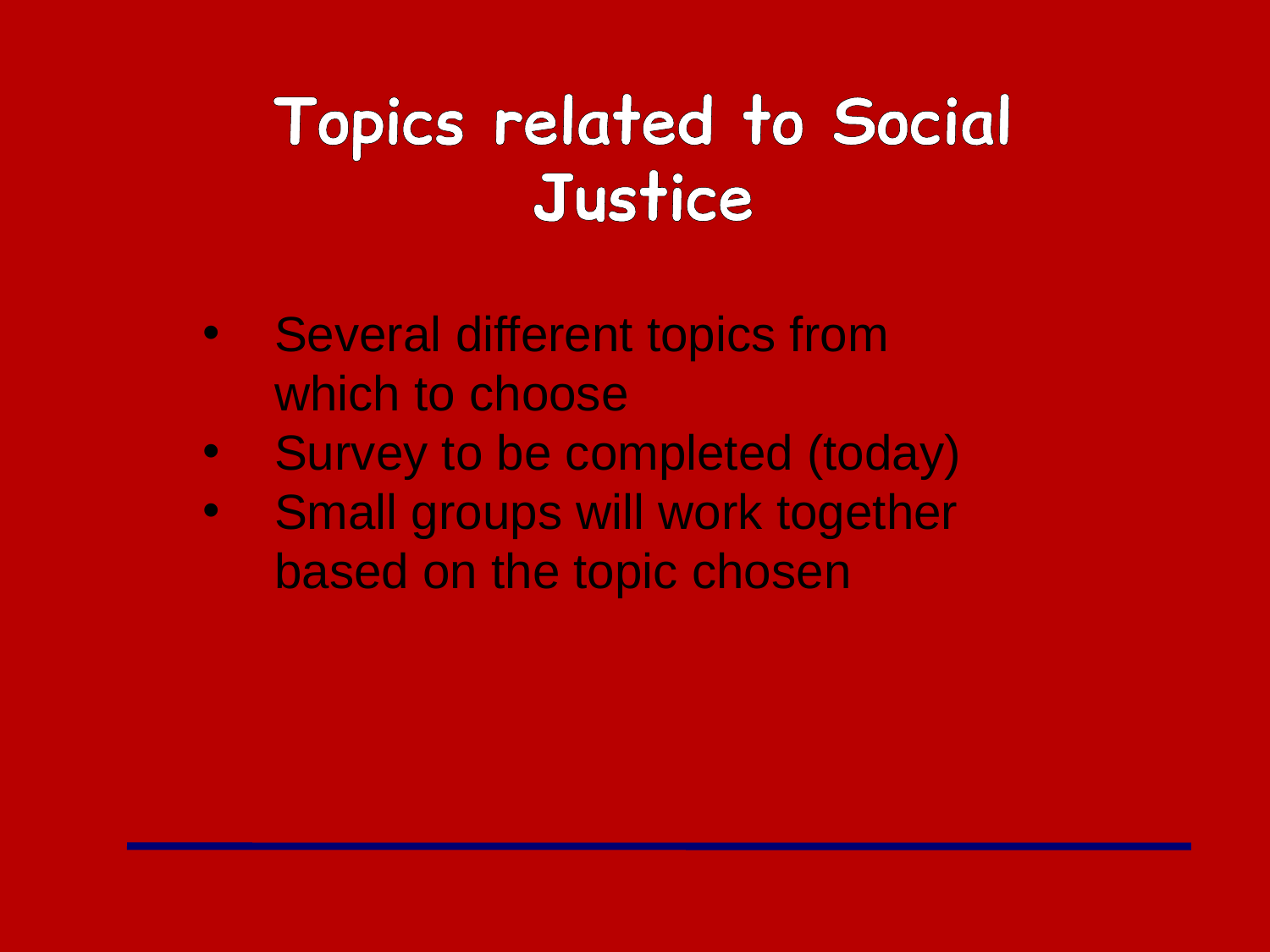

Topics related to Social Justice

Several different topics from which to choose
Survey to be completed (today)
Small groups will work together based on the topic chosen